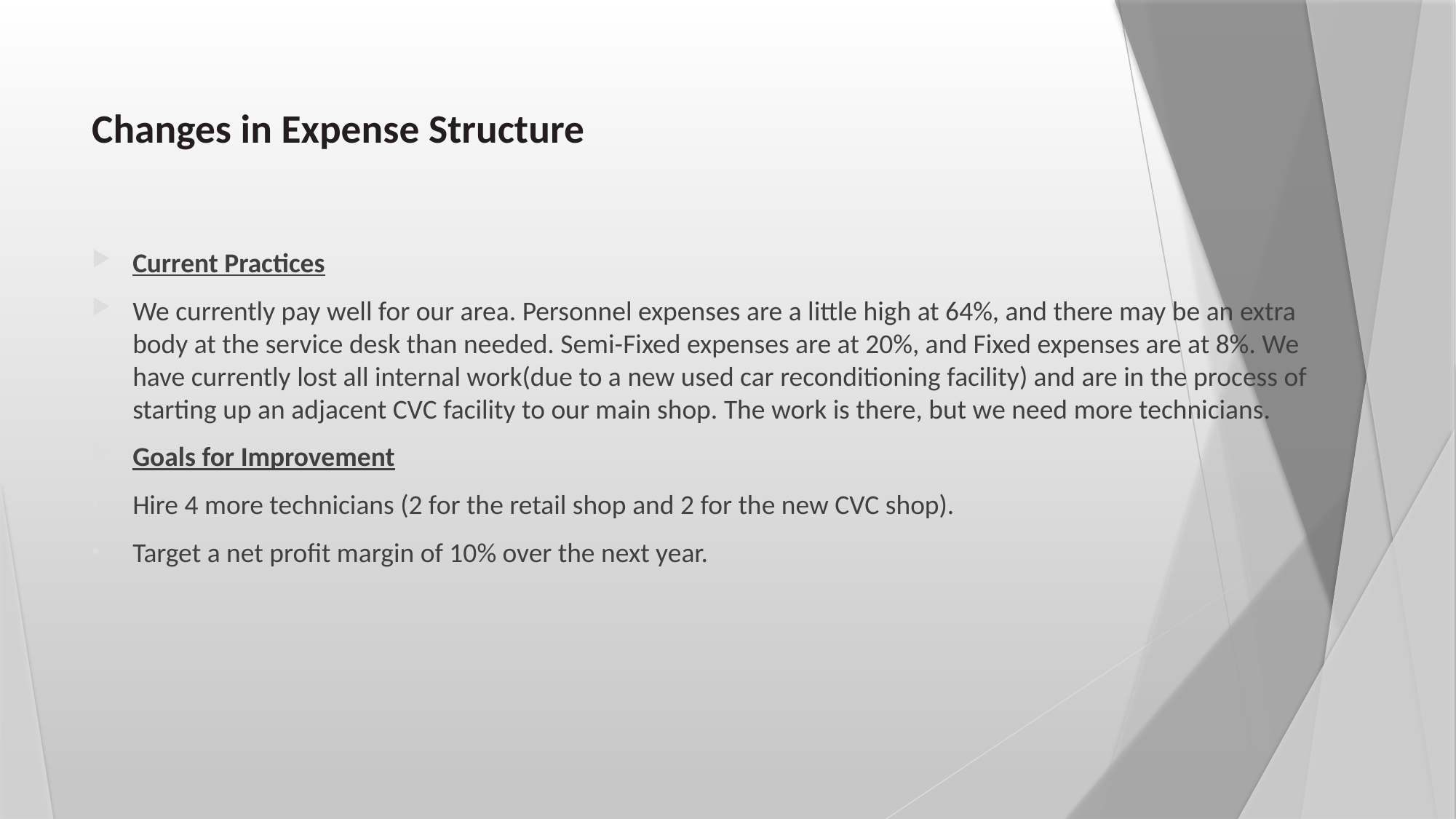

# Changes in Expense Structure

Current Practices
We currently pay well for our area. Personnel expenses are a little high at 64%, and there may be an extra body at the service desk than needed. Semi-Fixed expenses are at 20%, and Fixed expenses are at 8%. We have currently lost all internal work(due to a new used car reconditioning facility) and are in the process of starting up an adjacent CVC facility to our main shop. The work is there, but we need more technicians.
Goals for Improvement
Hire 4 more technicians (2 for the retail shop and 2 for the new CVC shop).
Target a net profit margin of 10% over the next year.